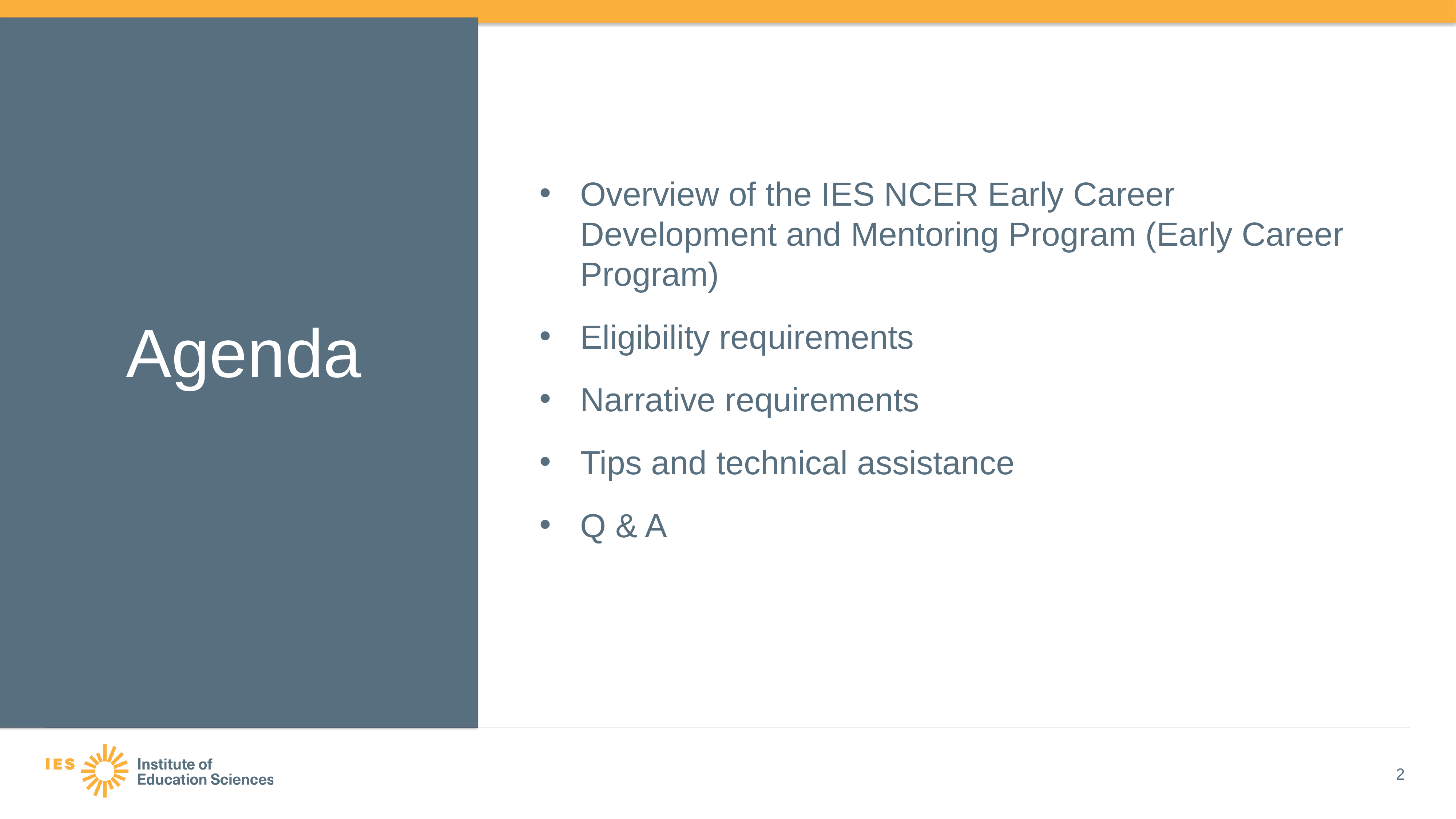

Overview of the IES NCER Early Career Development and Mentoring Program (Early Career Program)
Eligibility requirements
Narrative requirements
Tips and technical assistance
Q & A

# Agenda
2